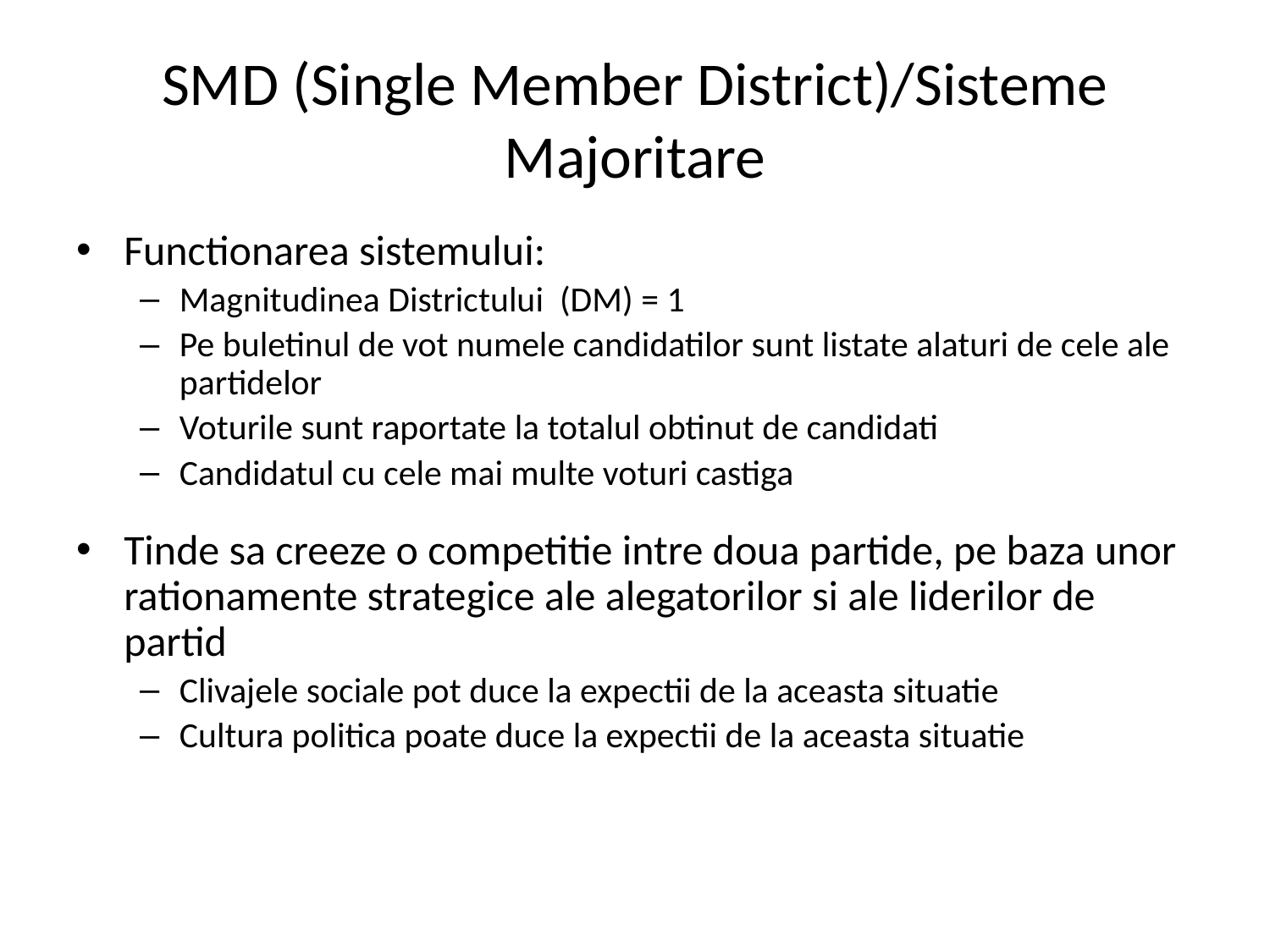

# SMD (Single Member District)/Sisteme Majoritare
Functionarea sistemului:
Magnitudinea Districtului  (DM) = 1
Pe buletinul de vot numele candidatilor sunt listate alaturi de cele ale partidelor
Voturile sunt raportate la totalul obtinut de candidati
Candidatul cu cele mai multe voturi castiga

Tinde sa creeze o competitie intre doua partide, pe baza unor rationamente strategice ale alegatorilor si ale liderilor de partid
Clivajele sociale pot duce la expectii de la aceasta situatie
Cultura politica poate duce la expectii de la aceasta situatie